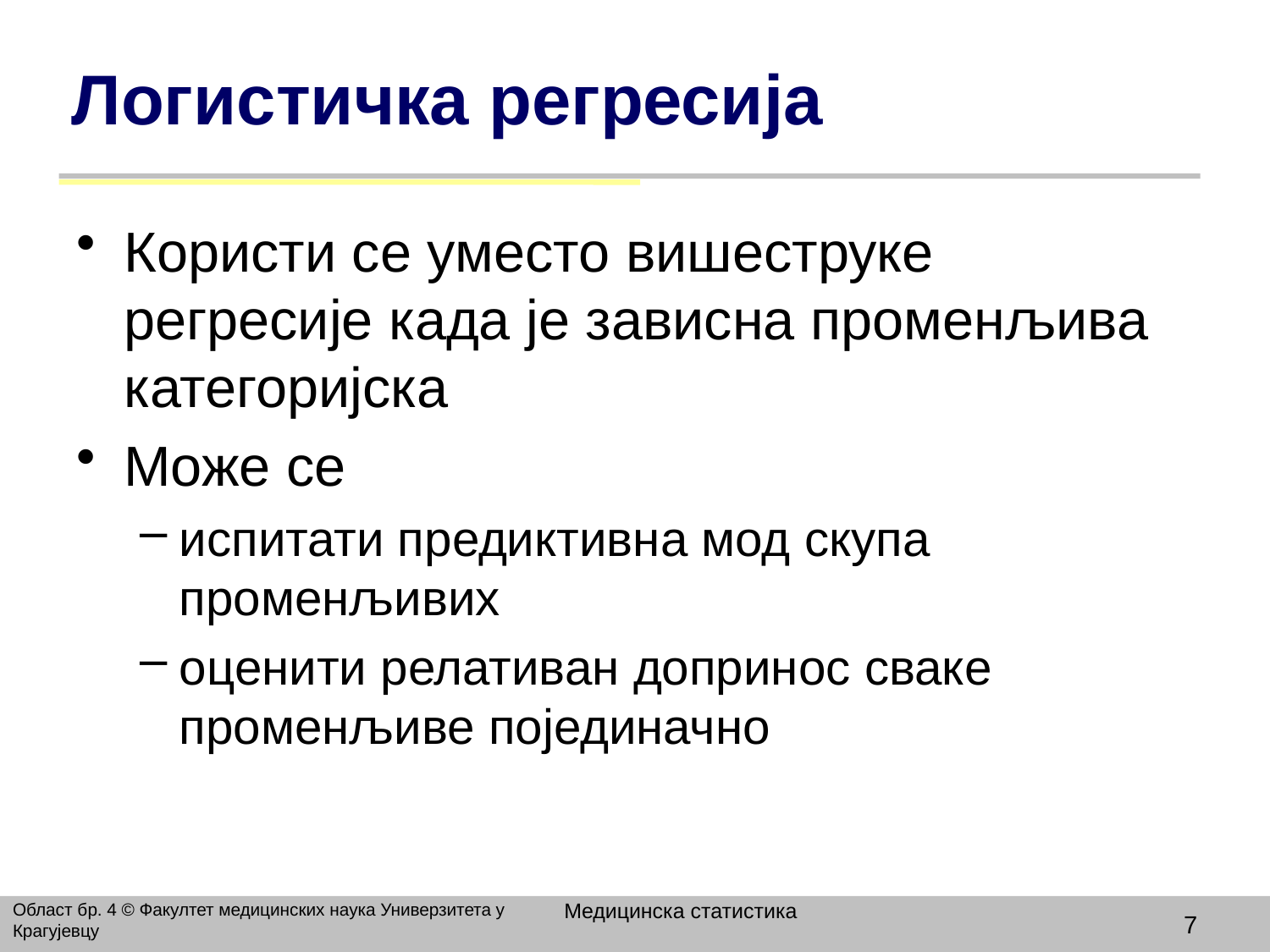

# Логистичка регресија
Користи се уместо вишеструке регресије када је зависна променљива категоријска
Може се
испитати предиктивна мод скупа променљивих
оценити релативан допринос сваке променљиве појединачно

Медицинска статистика
Област бр. 4 © Факултет медицинских наука Универзитета у Крагујевцу
7